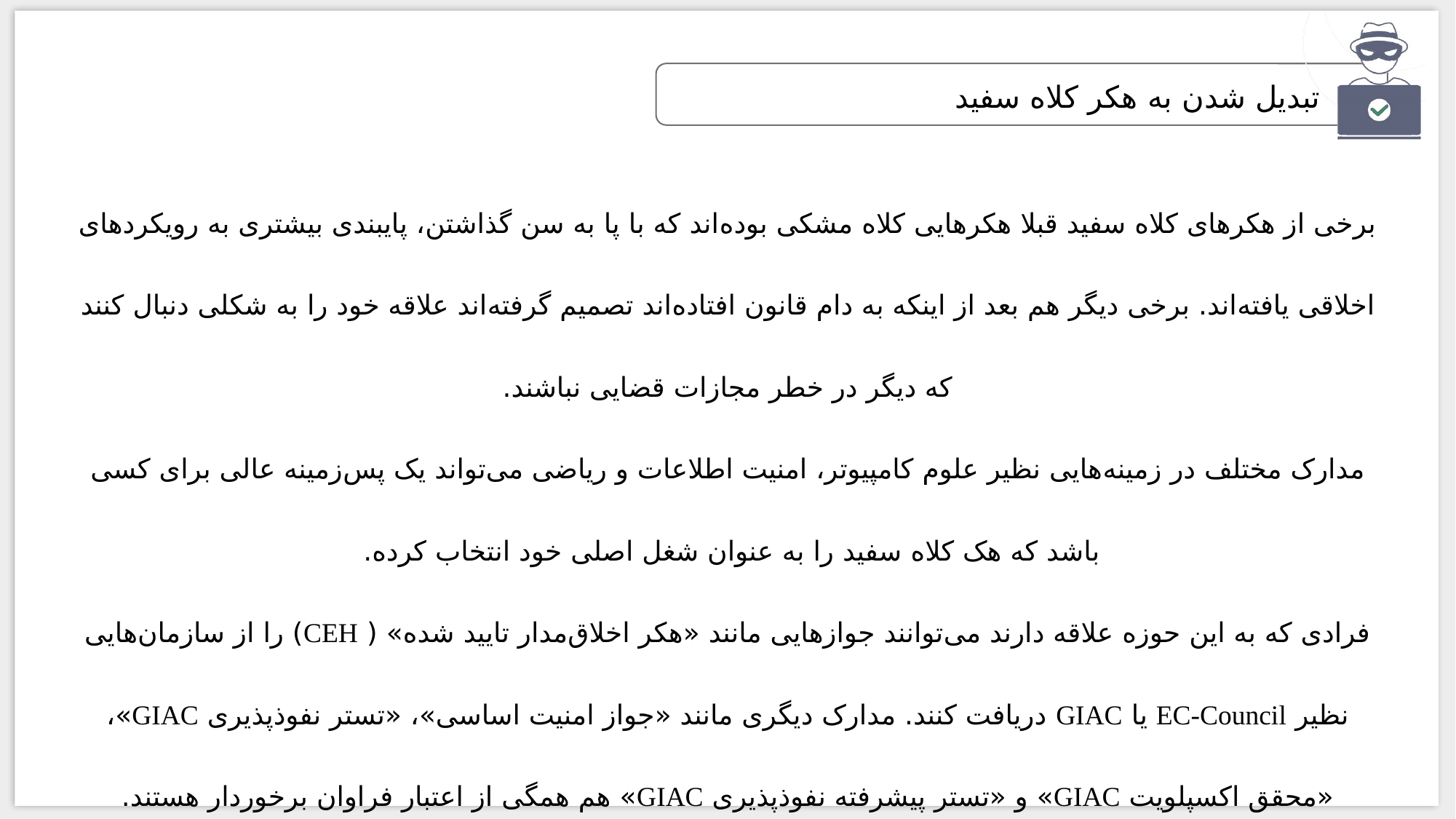

تبدیل شدن به هکر کلاه سفید
برخی از هکرهای کلاه سفید قبلا هکرهایی کلاه مشکی بوده‌اند که با پا به سن گذاشتن‌، پایبندی بیشتری به رویکردهای اخلاقی یافته‌اند. برخی دیگر هم بعد از اینکه به دام قانون افتاده‌اند تصمیم گرفته‌اند علاقه خود را به شکلی دنبال کنند که دیگر در خطر مجازات قضایی نباشند.
مدارک مختلف در زمینه‌هایی نظیر علوم کامپیوتر، امنیت اطلاعات و ریاضی می‌تواند یک پس‌زمینه عالی برای کسی باشد که هک کلاه سفید را به عنوان شغل اصلی خود انتخاب کرده.
فرادی که به این حوزه علاقه دارند می‌توانند جوازهایی مانند «هکر اخلاق‌مدار تایید شده» ( CEH) را از سازمان‌هایی نظیر EC-Council یا GIAC دریافت کنند. مدارک دیگری مانند «جواز امنیت اساسی»، «تستر نفوذ‌پذیری GIAC»، «محقق اکسپلویت GIAC» و «تستر پیشرفته نفوذ‌پذیری GIAC» هم همگی از اعتبار فراوان برخوردار هستند.